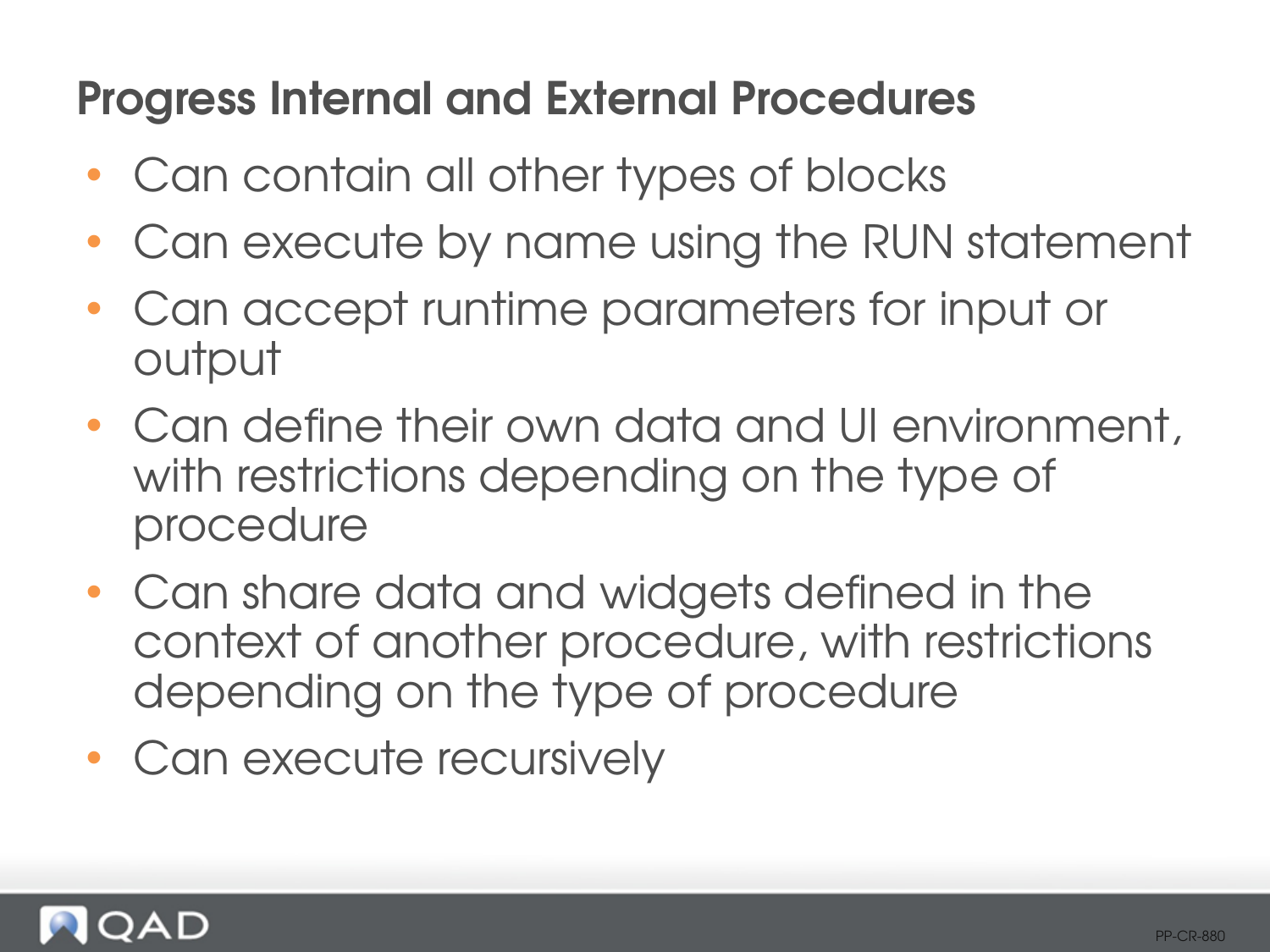

# Progress Internal and External Procedures
Can contain all other types of blocks
Can execute by name using the RUN statement
Can accept runtime parameters for input or output
Can define their own data and UI environment, with restrictions depending on the type of procedure
Can share data and widgets defined in the context of another procedure, with restrictions depending on the type of procedure
Can execute recursively
PP-CR-880